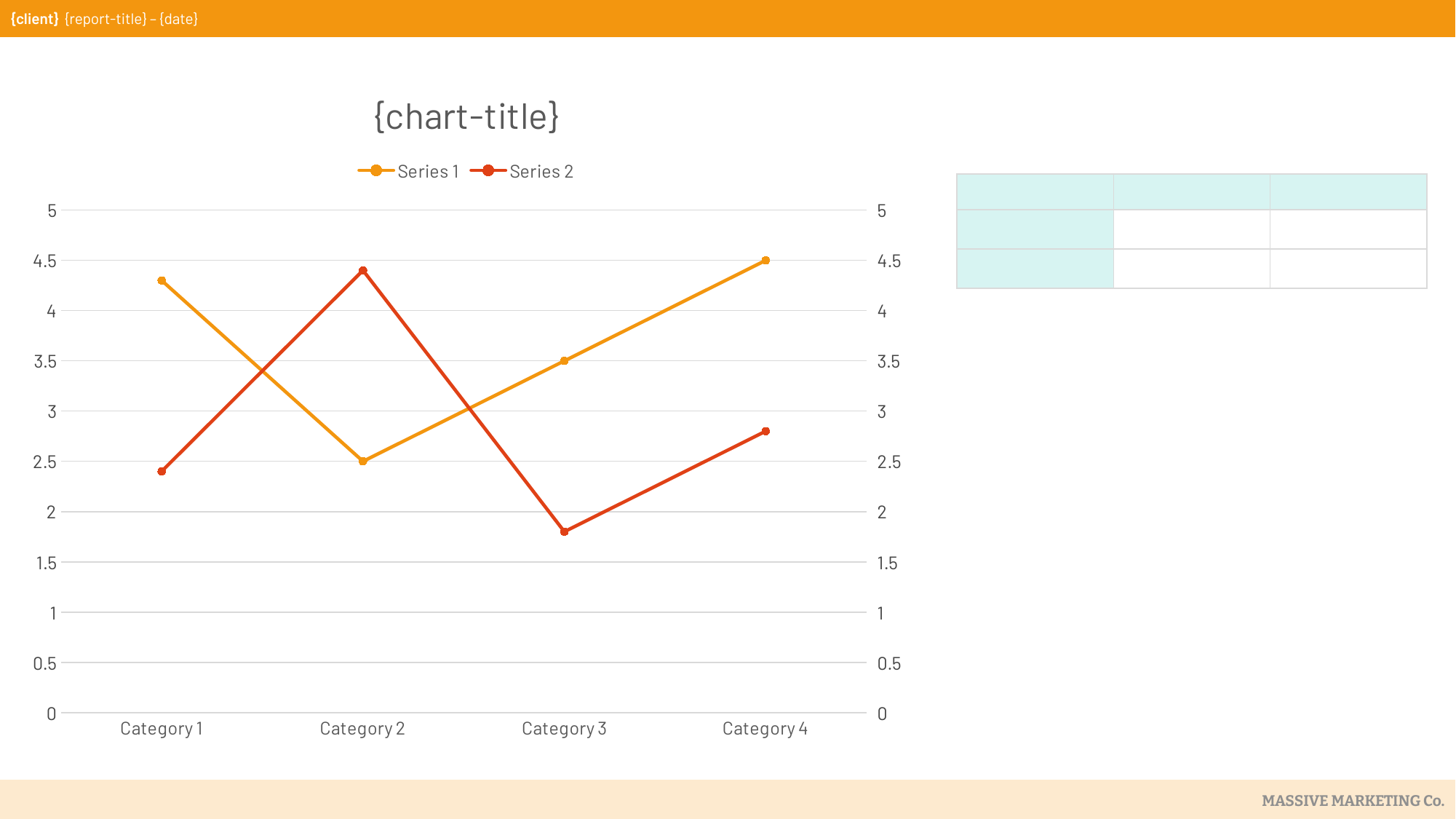

### Chart: {chart-title}

| Category | Series 1 | Series 2 |
|---|---|---|
| Category 1 | 4.3 | 2.4 |
| Category 2 | 2.5 | 4.4 |
| Category 3 | 3.5 | 1.8 |
| Category 4 | 4.5 | 2.8 |
|  |  |  |
| --- | --- | --- |
|  |  |  |
|  |  |  |